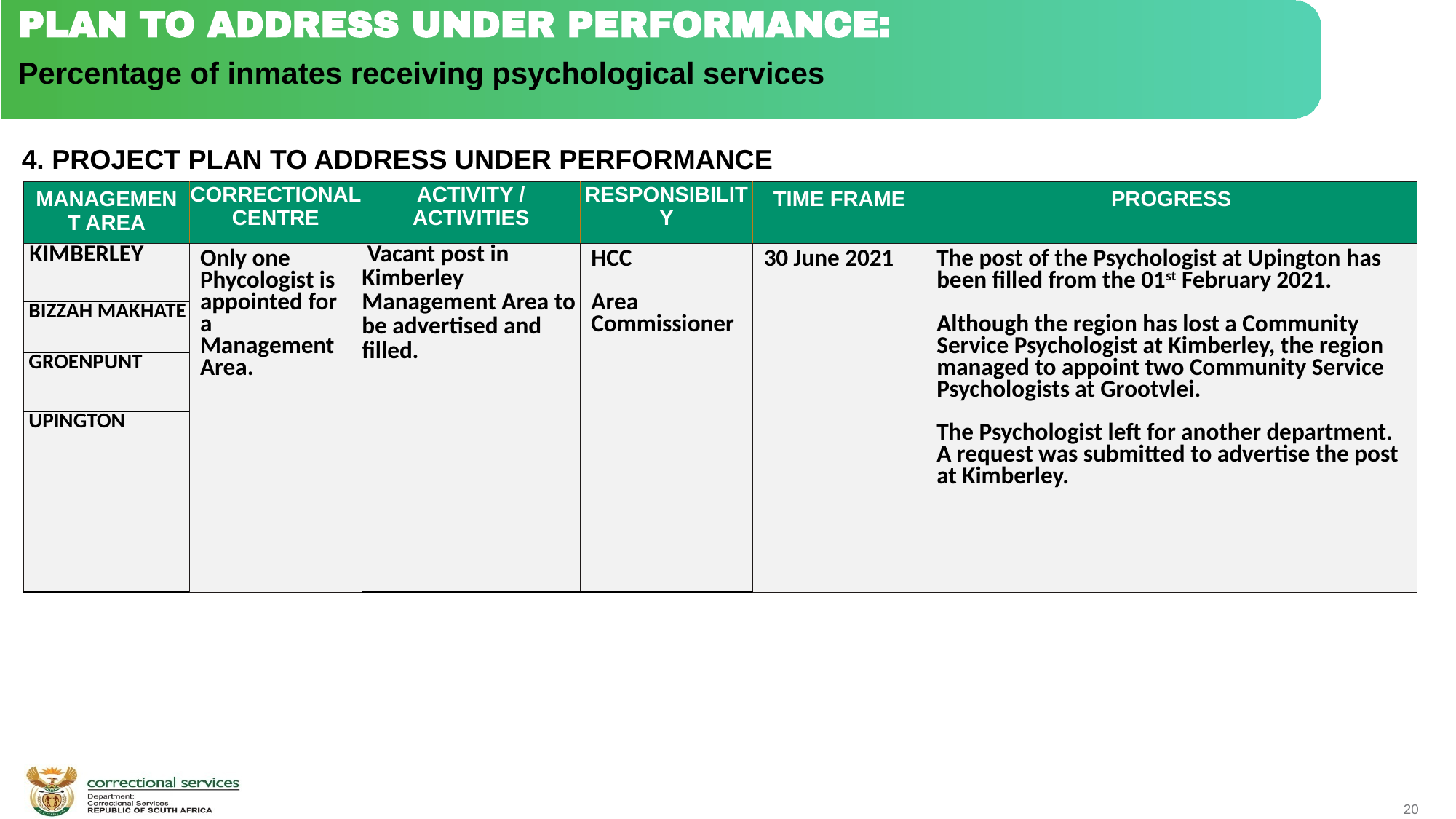

PLAN TO ADDRESS UNDER PERFORMANCE:
Percentage of inmates receiving psychological services

     4. PROJECT PLAN TO ADDRESS UNDER PERFORMANCE
| MANAGEMENT AREA | CORRECTIONAL CENTRE | ACTIVITY / ACTIVITIES | RESPONSIBILITY | TIME FRAME | PROGRESS |
| --- | --- | --- | --- | --- | --- |
| KIMBERLEY | Only one Phycologist is appointed for a Management Area. | Vacant post in Kimberley Management Area to be advertised and filled. | HCC Area Commissioner | 30 June 2021 | The post of the Psychologist at Upington has been filled from the 01st February 2021. Although the region has lost a Community Service Psychologist at Kimberley, the region managed to appoint two Community Service Psychologists at Grootvlei. The Psychologist left for another department. A request was submitted to advertise the post at Kimberley. |
| BIZZAH MAKHATE |  |  |  |  |  |
| GROENPUNT |  |  |  |  |  |
| UPINGTON |  |  |  |  |  |